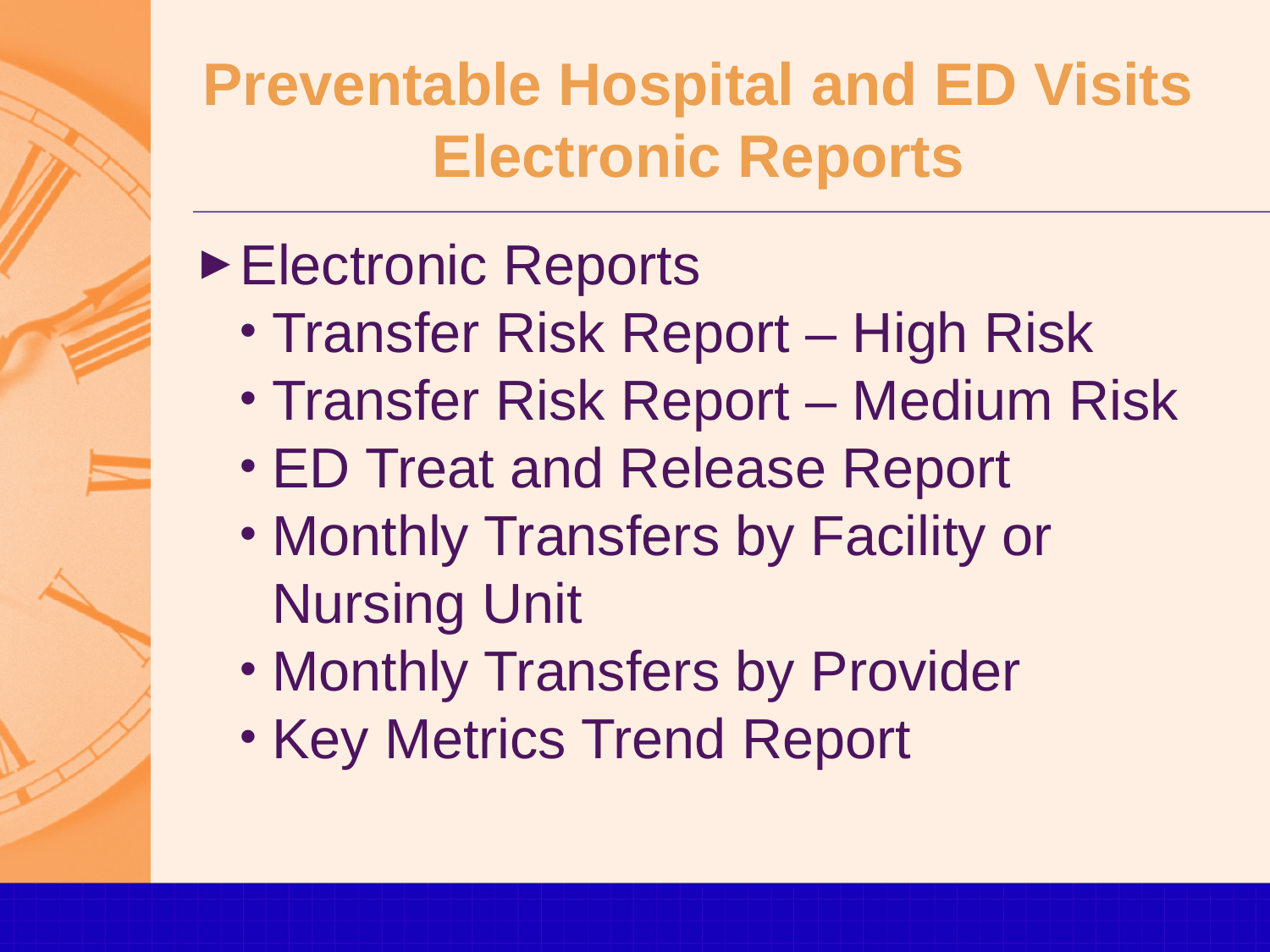

# Preventable Hospital and ED Visits Electronic Reports
Electronic Reports
Transfer Risk Report – High Risk
Transfer Risk Report – Medium Risk
ED Treat and Release Report
Monthly Transfers by Facility or Nursing Unit
Monthly Transfers by Provider
Key Metrics Trend Report